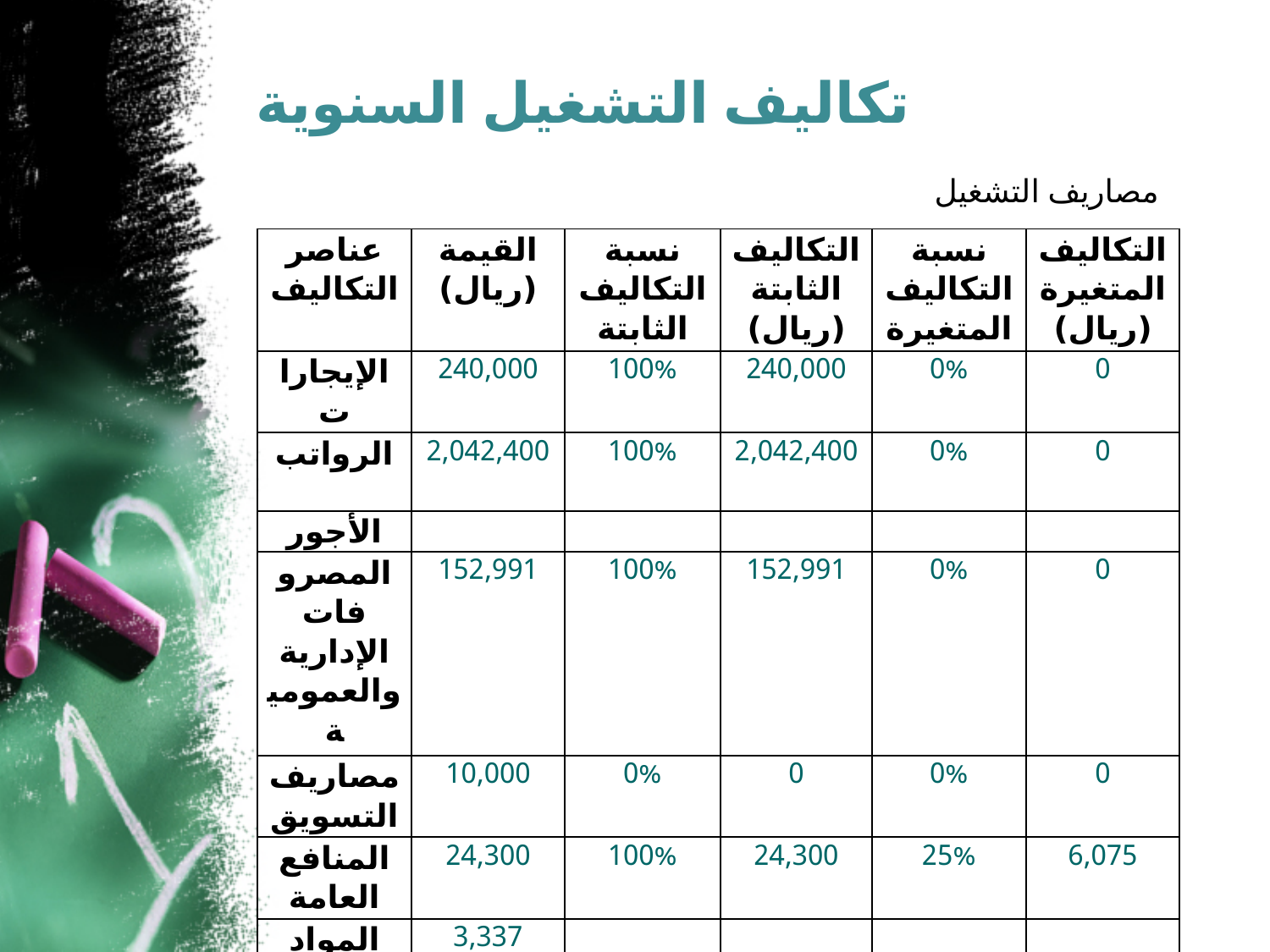

# تكاليف التشغيل السنوية
مصاريف التشغيل
| عناصر التكاليف | القيمة (ريال) | نسبة التكاليف الثابتة | التكاليف الثابتة (ريال) | نسبة التكاليف المتغيرة | التكاليف المتغيرة (ريال) |
| --- | --- | --- | --- | --- | --- |
| الإيجارات | 240,000 | 100% | 240,000 | 0% | 0 |
| الرواتب | 2,042,400 | 100% | 2,042,400 | 0% | 0 |
| الأجور |  |  |  |  |  |
| المصروفات الإدارية والعمومية | 152,991 | 100% | 152,991 | 0% | 0 |
| مصاريف التسويق | 10,000 | 0% | 0 | 0% | 0 |
| المنافع العامة | 24,300 | 100% | 24,300 | 25% | 6,075 |
| المواد الأولية | 3,337 |  |  |  |  |
| منتجات مصنعه | 576 |  |  |  |  |
| الصيانة |  |  |  |  |  |
| الإهلاكات |  |  |  |  |  |
| إجمالي تكاليف التشغيل | 2,473,604 |  | 2,459,691 |  | 6,075 |